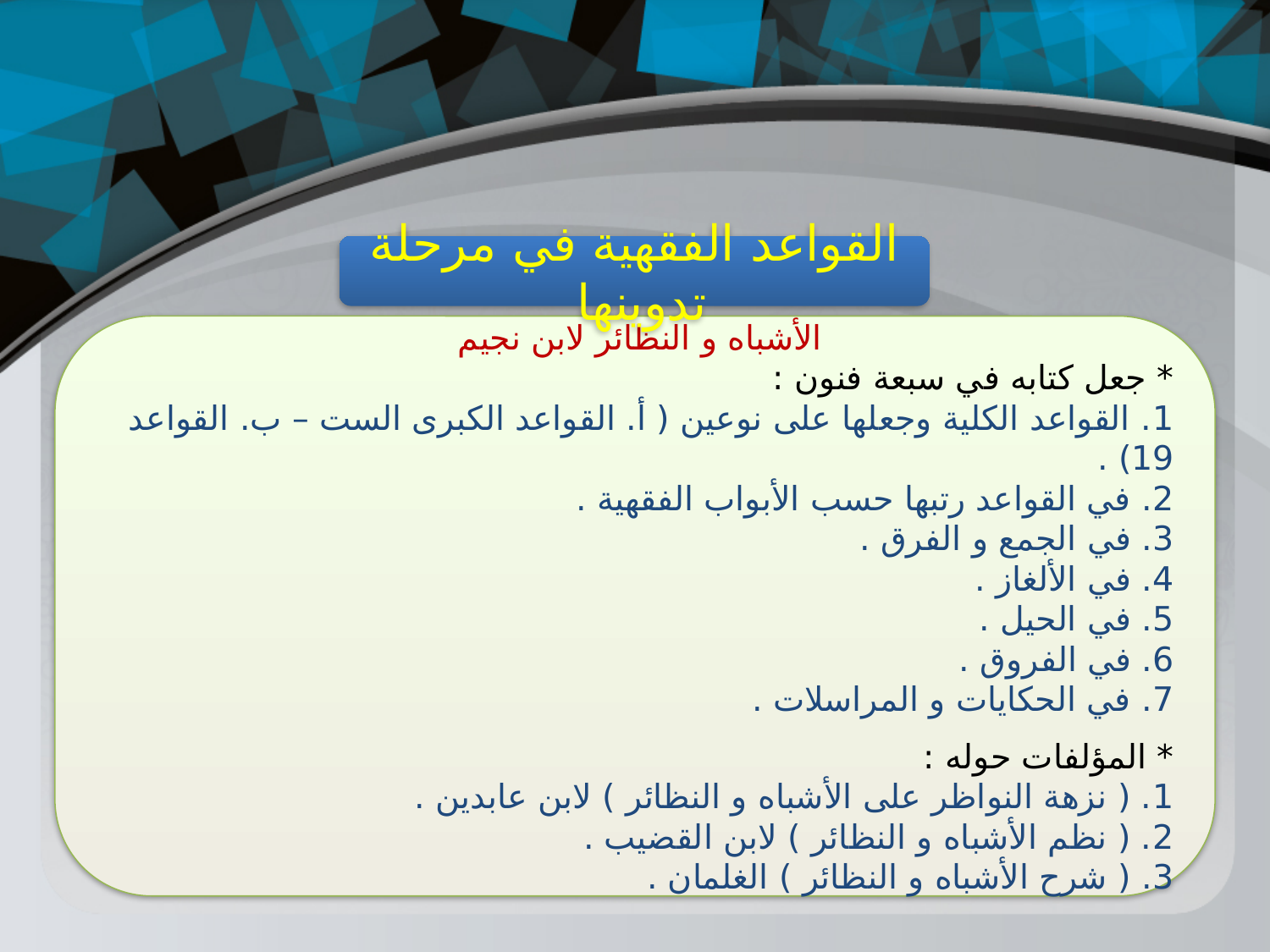

القواعد الفقهية في مرحلة تدوينها
الأشباه و النظائر لابن نجيم
* جعل كتابه في سبعة فنون :
1. القواعد الكلية وجعلها على نوعين ( أ. القواعد الكبرى الست – ب. القواعد 19) .
2. في القواعد رتبها حسب الأبواب الفقهية .
3. في الجمع و الفرق .
4. في الألغاز .
5. في الحيل .
6. في الفروق .
7. في الحكايات و المراسلات .

* المؤلفات حوله :
1. ( نزهة النواظر على الأشباه و النظائر ) لابن عابدين .
2. ( نظم الأشباه و النظائر ) لابن القضيب .
3. ( شرح الأشباه و النظائر ) الغلمان .